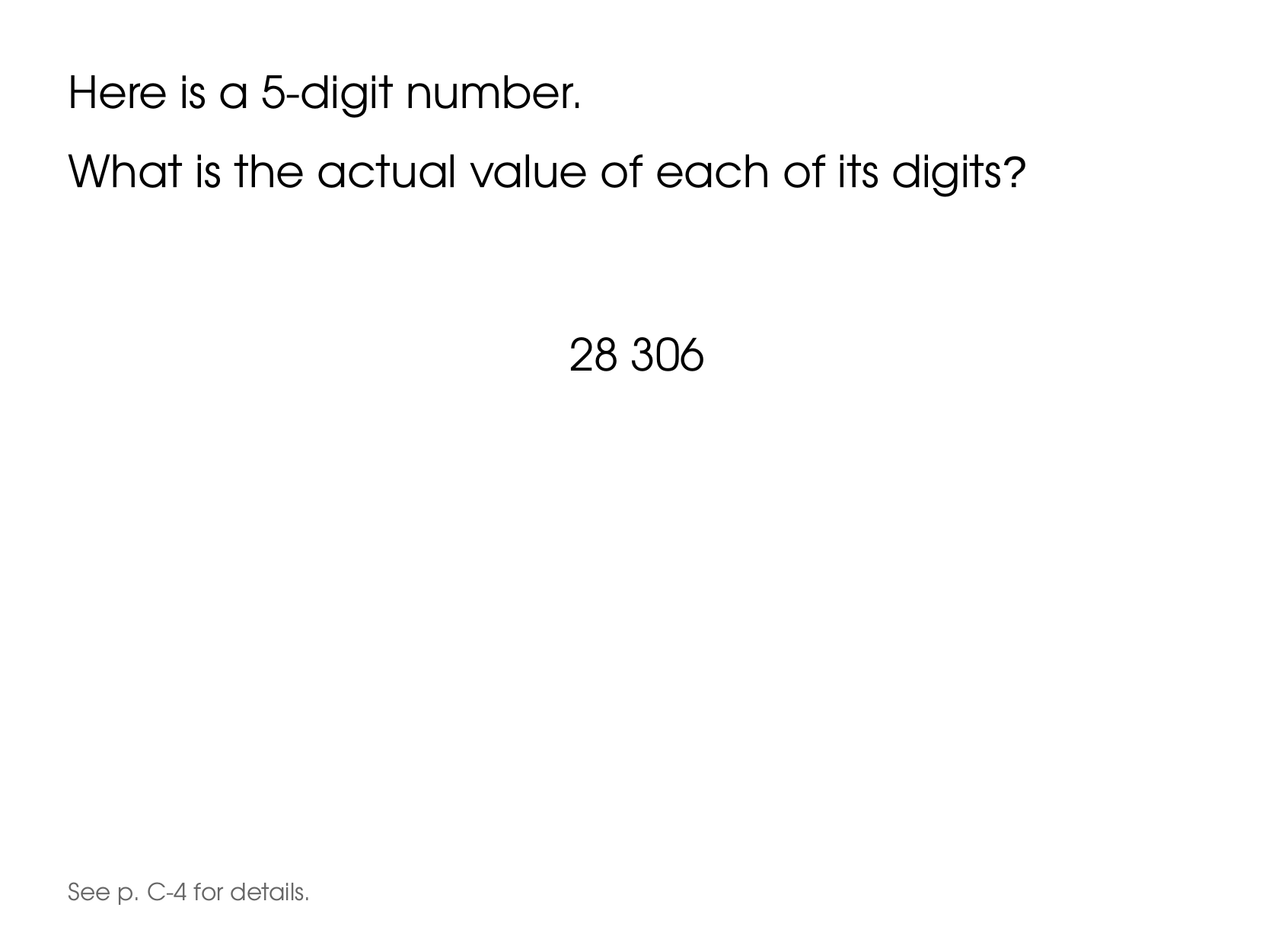

Here is a 5-digit number.
What is the actual value of each of its digits?
28 306
See p. C-4 for details.